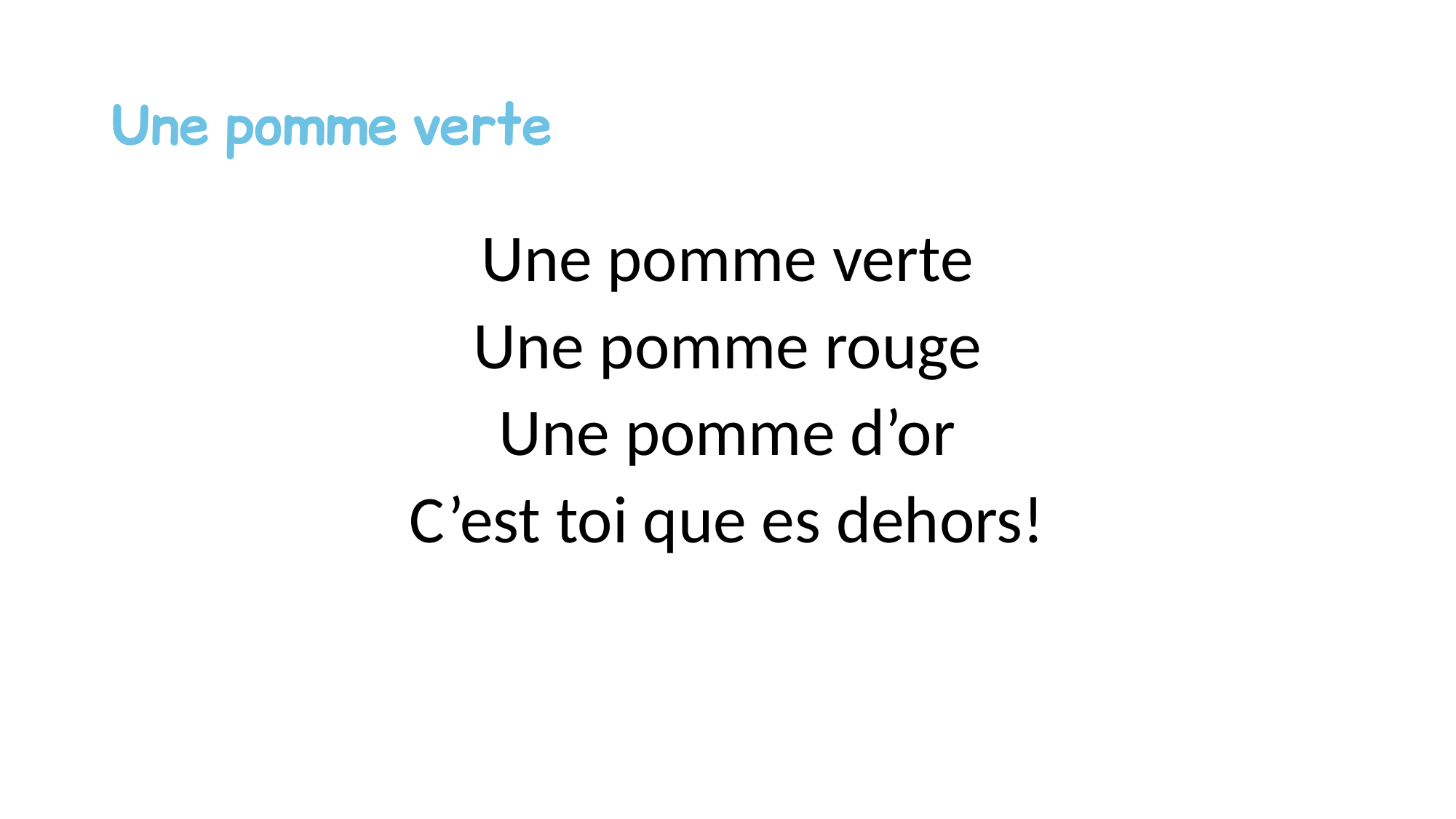

# Une pomme verte
Une pomme verte
Une pomme rouge
Une pomme d’or
C’est toi que es dehors!